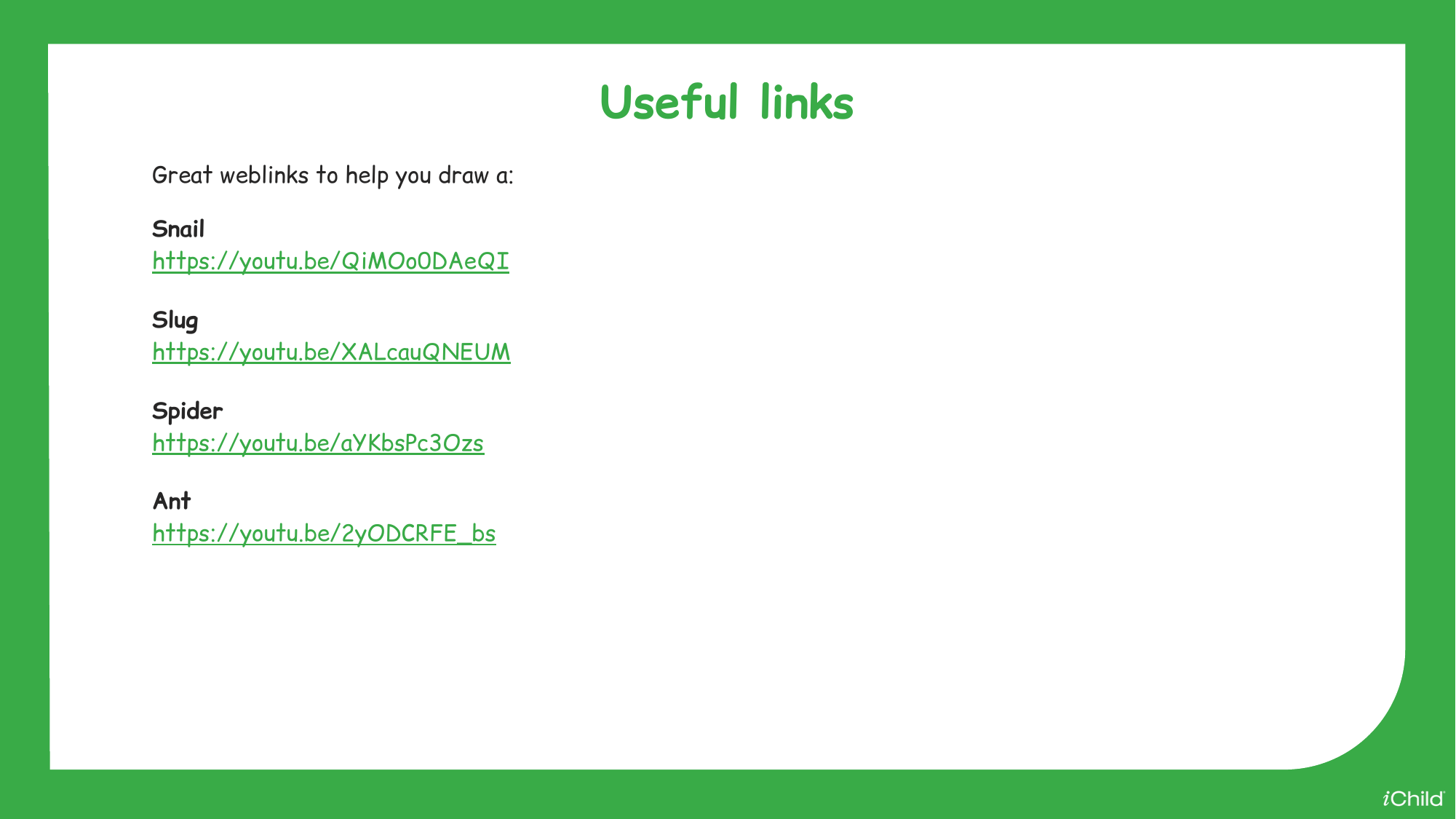

Useful links
Great weblinks to help you draw a:
Snail
https://youtu.be/QiMOo0DAeQI
Slug
https://youtu.be/XALcauQNEUM
Spider
https://youtu.be/aYKbsPc3Ozs
Ant
https://youtu.be/2yODCRFE_bs